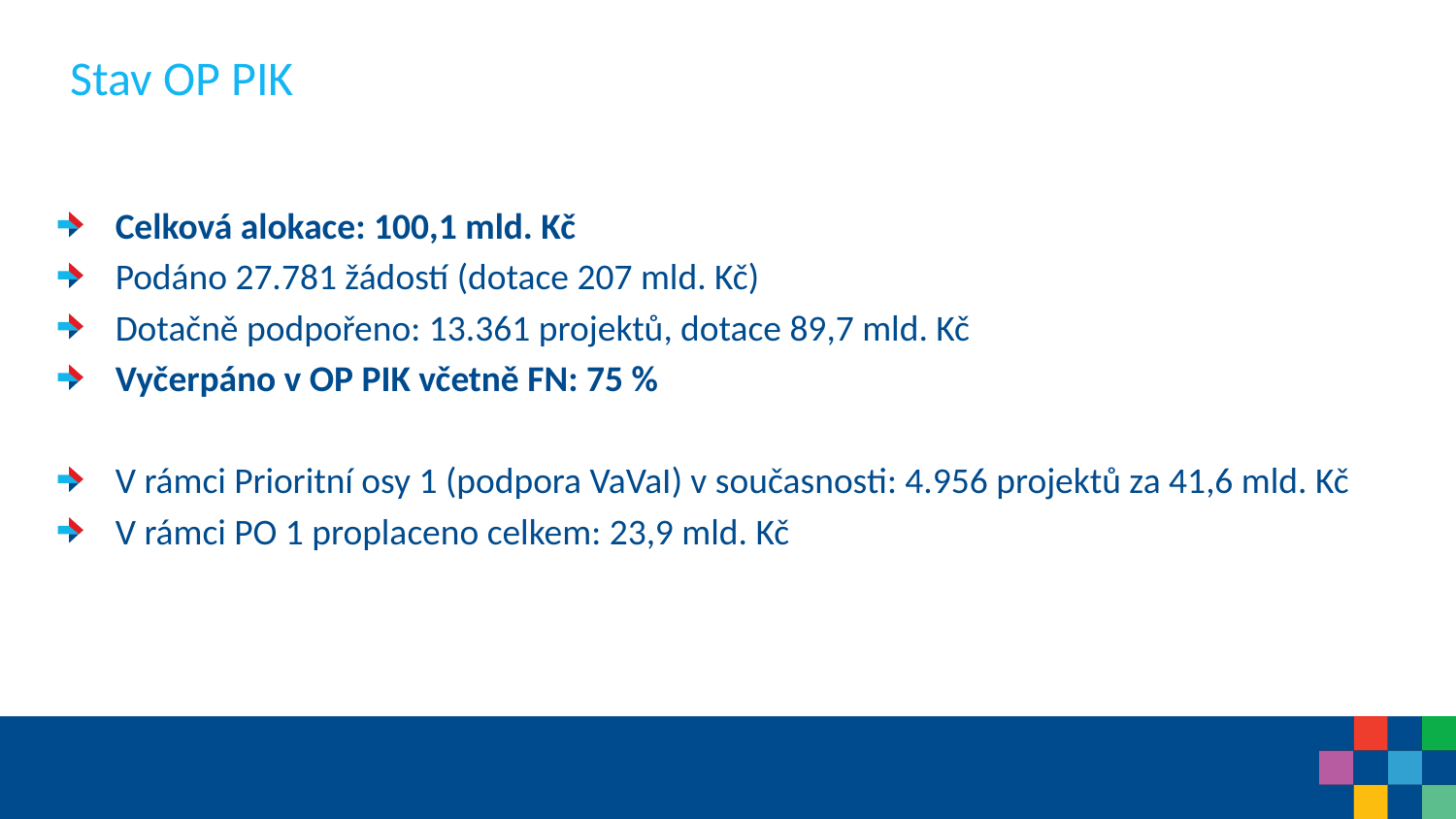

# Stav OP PIK
Celková alokace: 100,1 mld. Kč
Podáno 27.781 žádostí (dotace 207 mld. Kč)
Dotačně podpořeno: 13.361 projektů, dotace 89,7 mld. Kč
Vyčerpáno v OP PIK včetně FN: 75 %

V rámci Prioritní osy 1 (podpora VaVaI) v současnosti: 4.956 projektů za 41,6 mld. Kč
V rámci PO 1 proplaceno celkem: 23,9 mld. Kč